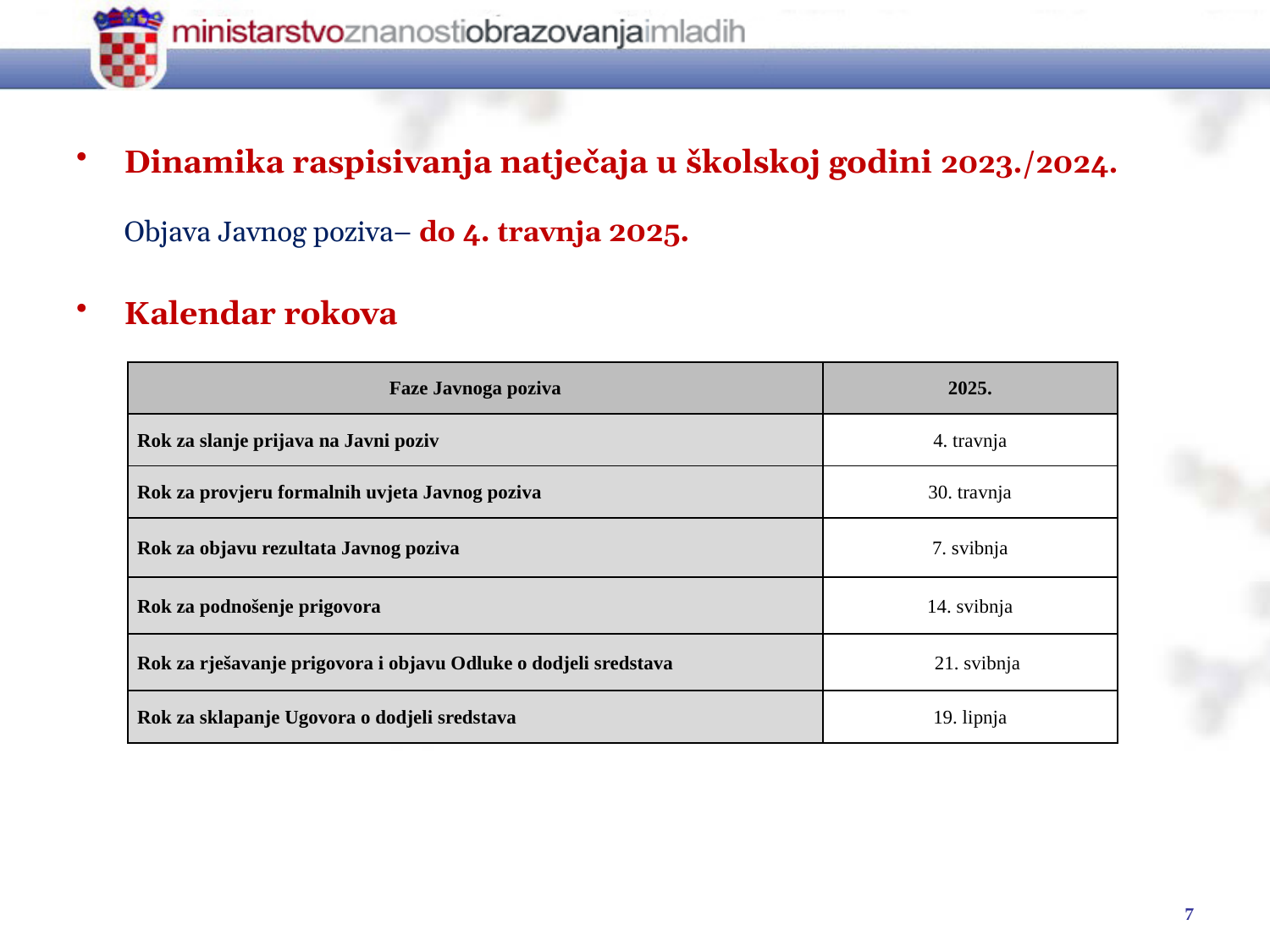

Dinamika raspisivanja natječaja u školskoj godini 2023./2024.
Objava Javnog poziva– do 4. travnja 2025.

Kalendar rokova

| Faze Javnoga poziva | 2025. |
| --- | --- |
| Rok za slanje prijava na Javni poziv | 4. travnja |
| Rok za provjeru formalnih uvjeta Javnog poziva | 30. travnja |
| Rok za objavu rezultata Javnog poziva | 7. svibnja |
| Rok za podnošenje prigovora | 14. svibnja |
| Rok za rješavanje prigovora i objavu Odluke o dodjeli sredstava | 21. svibnja |
| Rok za sklapanje Ugovora o dodjeli sredstava | 19. lipnja |
7